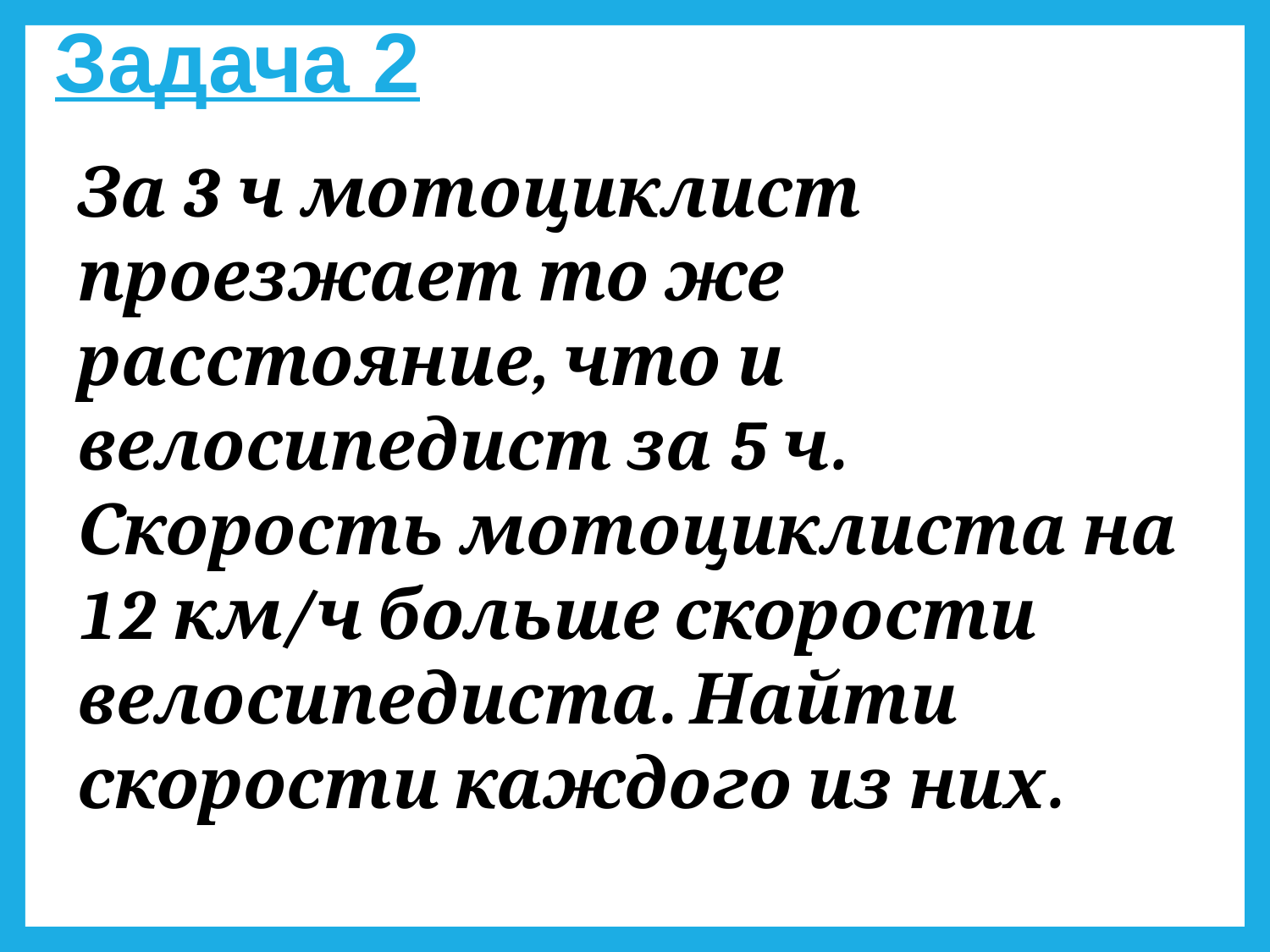

# Задача 2
За 3 ч мотоциклист проезжает то же расстояние, что и велосипедист за 5 ч. Скорость мотоциклиста на 12 км/ч больше скорости велосипедиста. Найти скорости каждого из них.